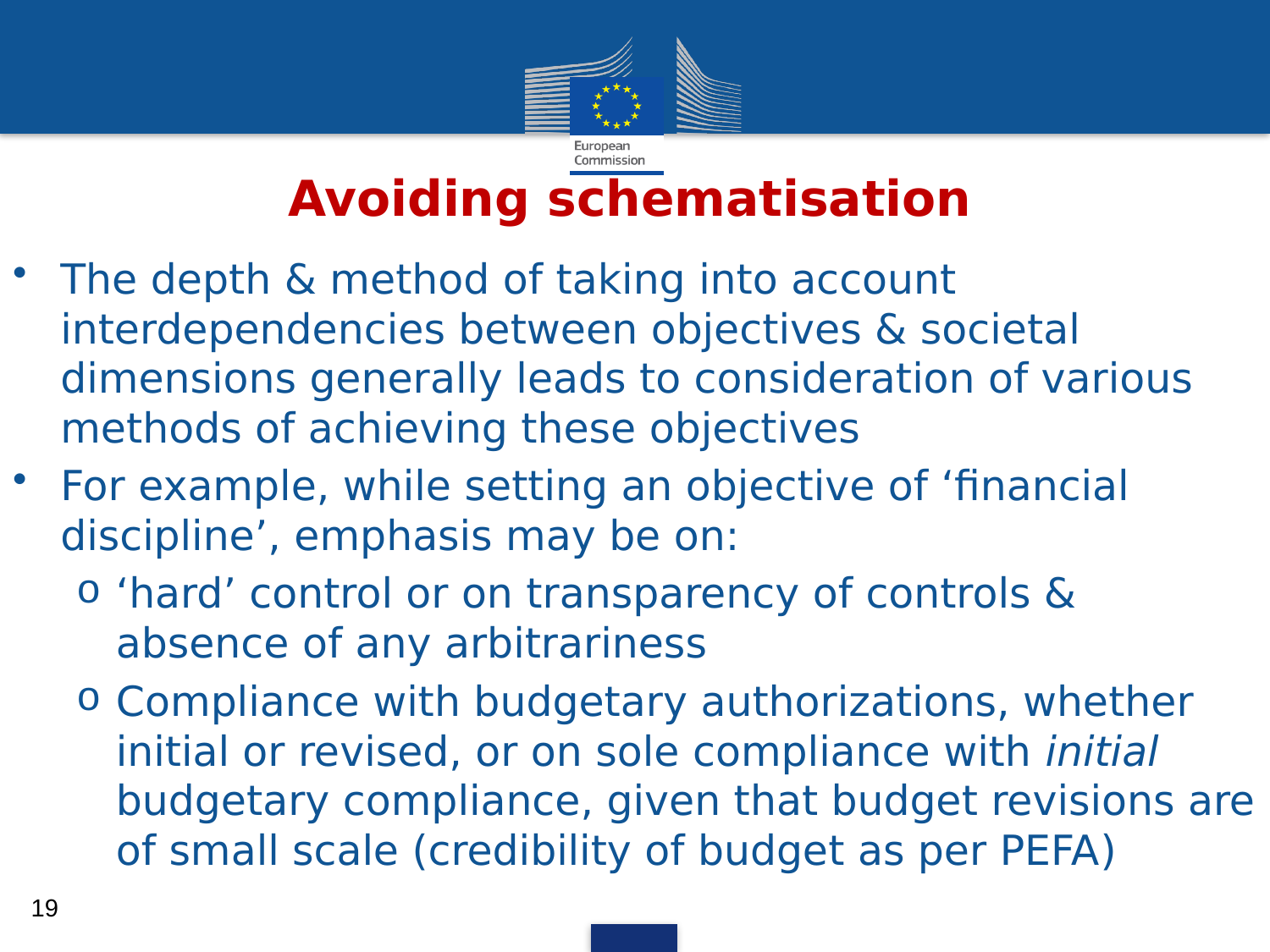

# Avoiding schematisation
The depth & method of taking into account interdependencies between objectives & societal dimensions generally leads to consideration of various methods of achieving these objectives
For example, while setting an objective of ‘financial discipline’, emphasis may be on:
‘hard’ control or on transparency of controls & absence of any arbitrariness
Compliance with budgetary authorizations, whether initial or revised, or on sole compliance with initial budgetary compliance, given that budget revisions are of small scale (credibility of budget as per PEFA)
19